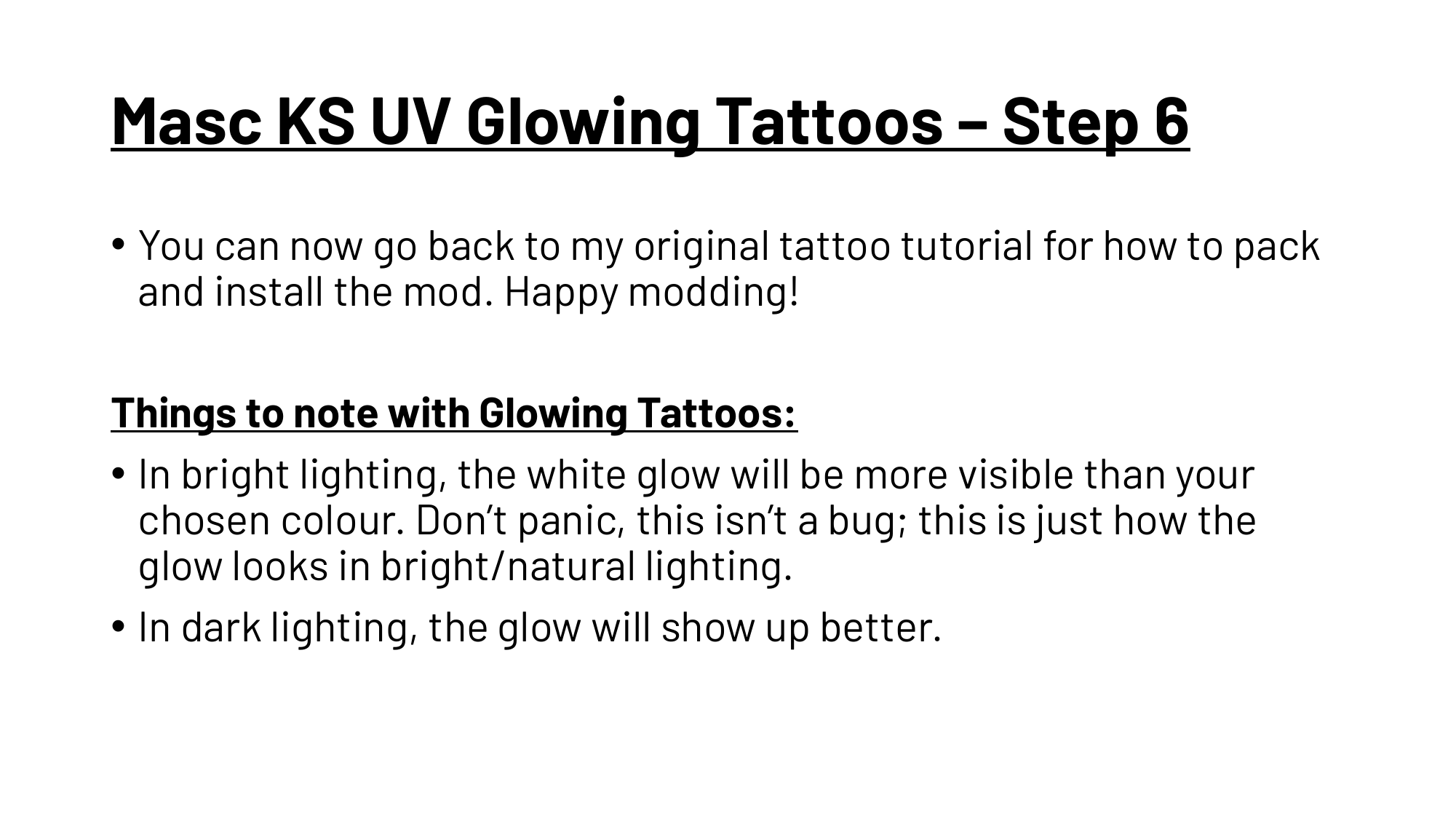

# Masc KS UV Glowing Tattoos – Step 6
You can now go back to my original tattoo tutorial for how to pack and install the mod. Happy modding!

Things to note with Glowing Tattoos:
In bright lighting, the white glow will be more visible than your chosen colour. Don’t panic, this isn’t a bug; this is just how the glow looks in bright/natural lighting.
In dark lighting, the glow will show up better.